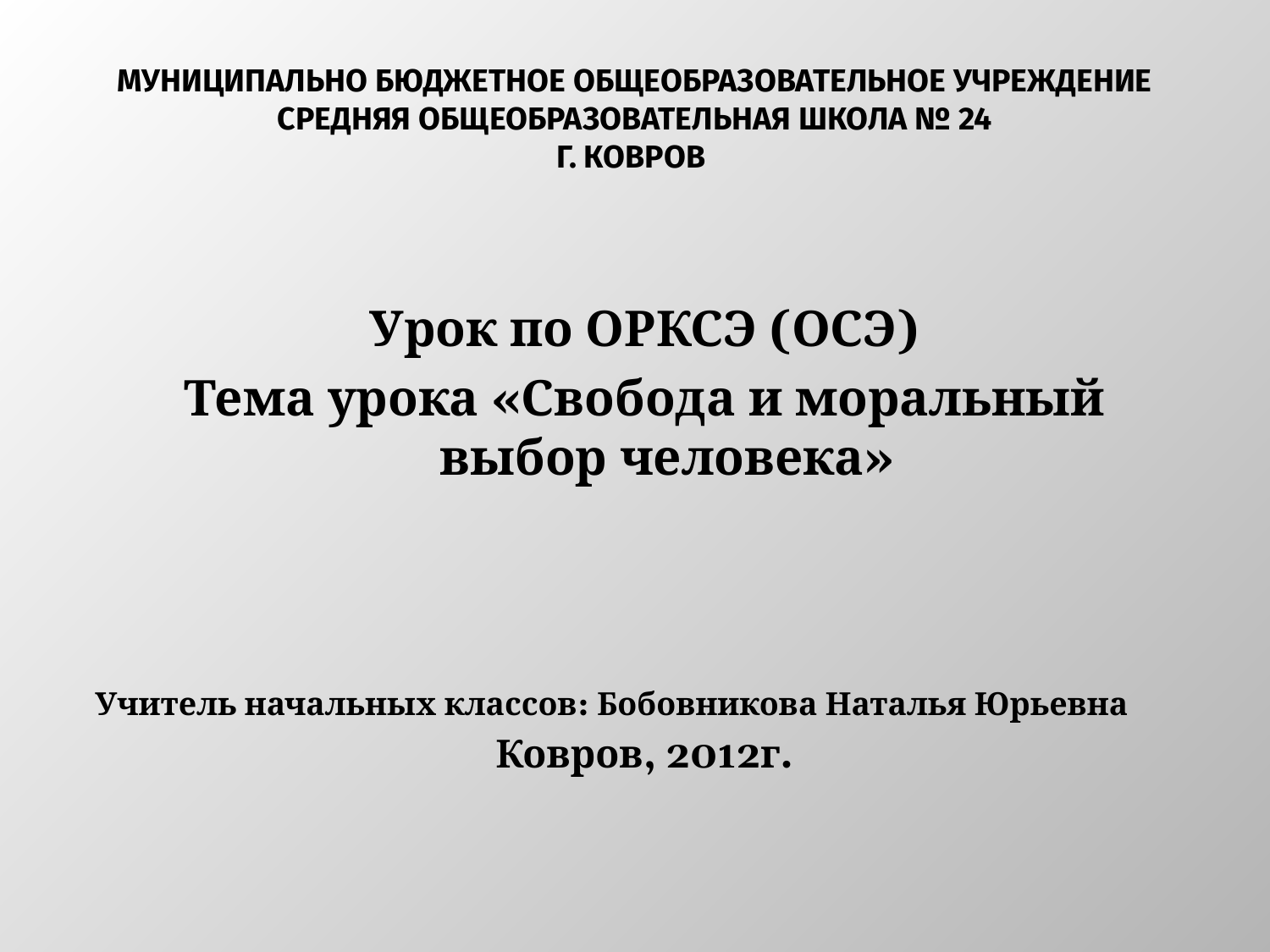

# МУНИЦИПАЛЬНО БЮДЖЕТНОЕ ОБЩЕОБРАЗОВАТЕЛЬНОЕ УЧРЕЖДЕНИЕ СРЕДНЯЯ ОБЩЕОБРАЗОВАТЕЛЬНАЯ ШКОЛА № 24 Г. КОВРОВ

Урок по ОРКСЭ (ОСЭ)
Тема урока «Свобода и моральный выбор человека»

Учитель начальных классов: Бобовникова Наталья Юрьевна
Ковров, 2012г.